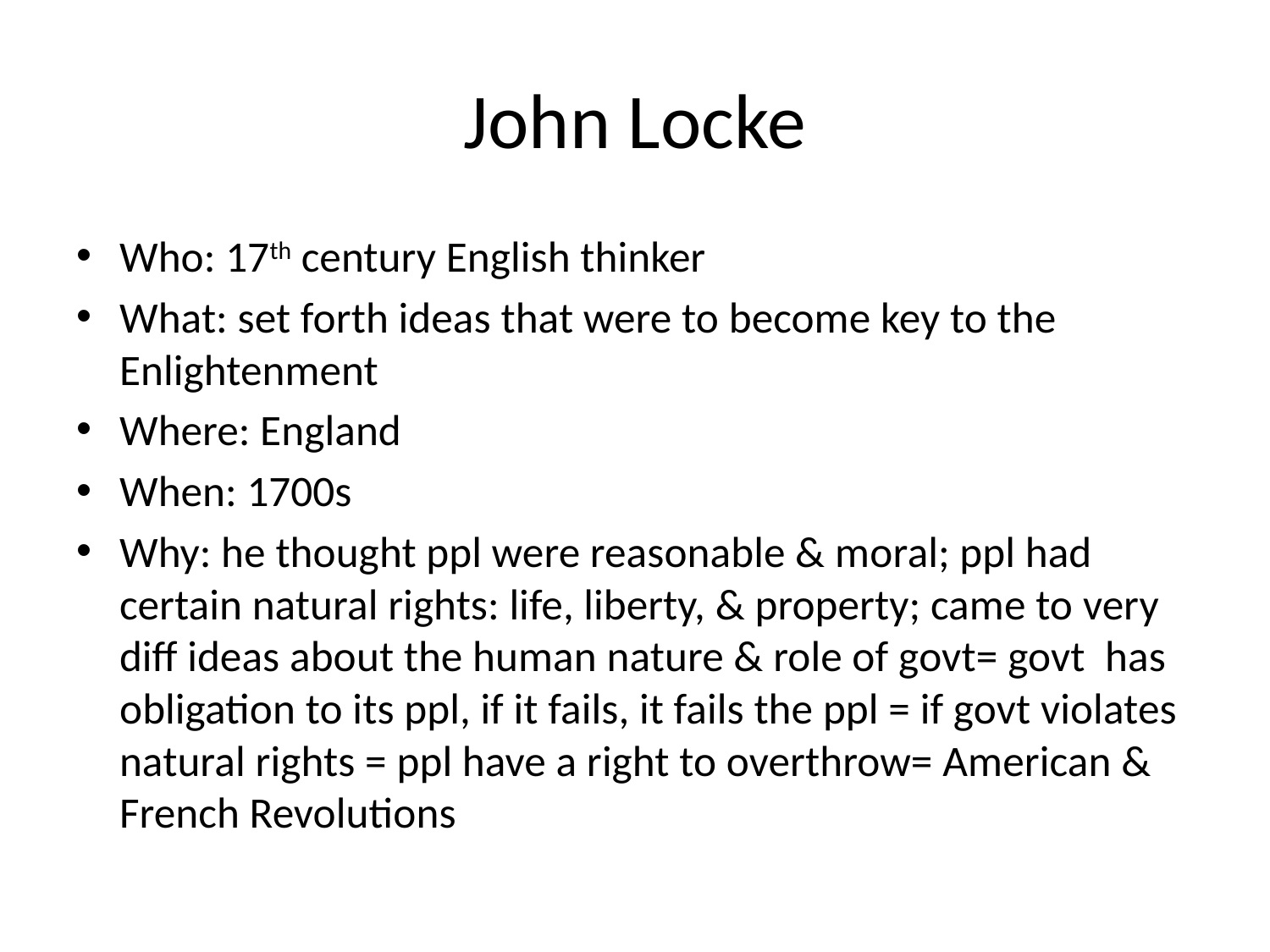

# John Locke
Who: 17th century English thinker
What: set forth ideas that were to become key to the Enlightenment
Where: England
When: 1700s
Why: he thought ppl were reasonable & moral; ppl had certain natural rights: life, liberty, & property; came to very diff ideas about the human nature & role of govt= govt  has obligation to its ppl, if it fails, it fails the ppl = if govt violates natural rights = ppl have a right to overthrow= American & French Revolutions